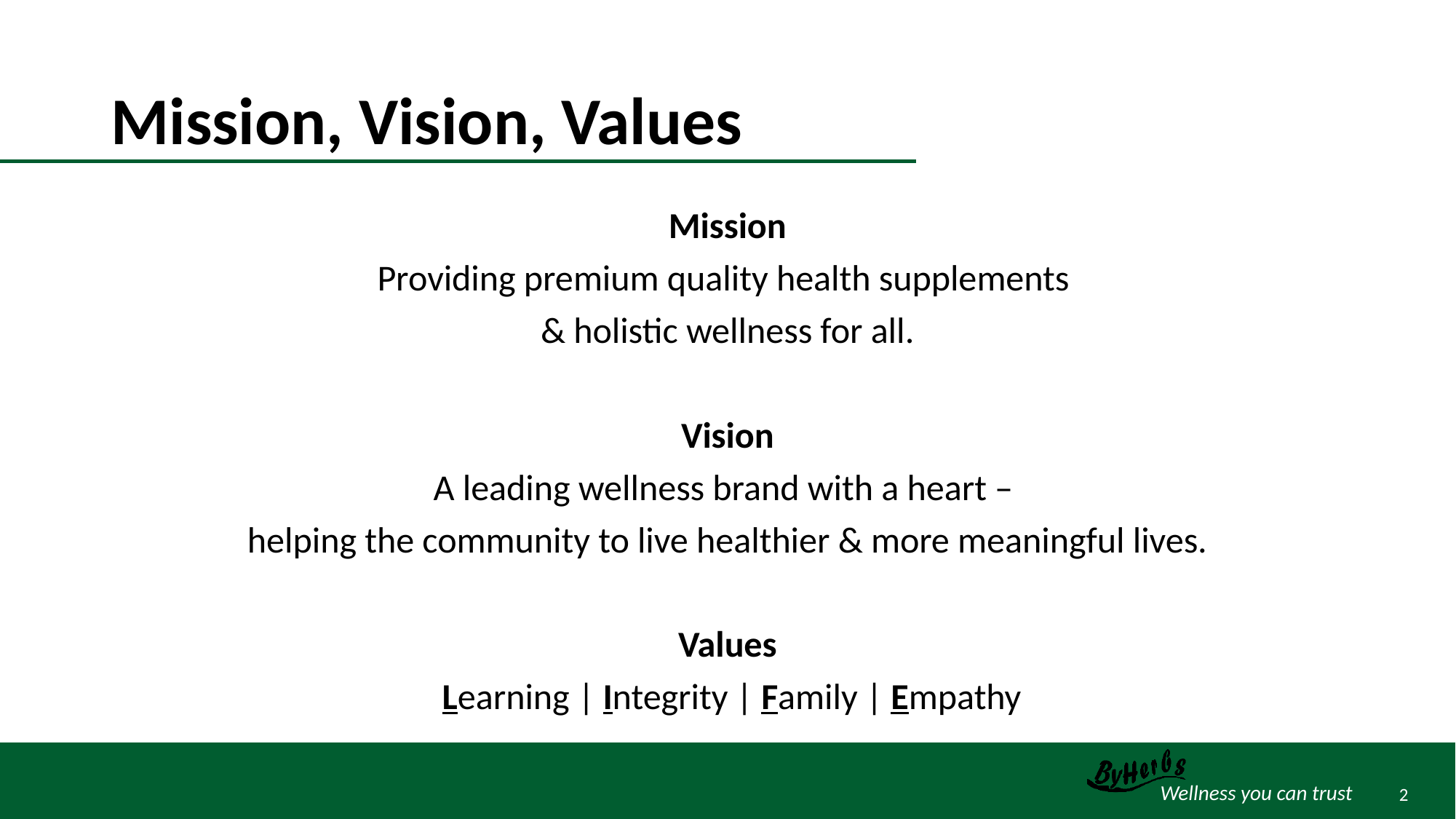

# Mission, Vision, Values
Mission
Providing premium quality health supplements
& holistic wellness for all.

Vision
A leading wellness brand with a heart –
helping the community to live healthier & more meaningful lives.

Values
 Learning | Integrity | Family | Empathy
2